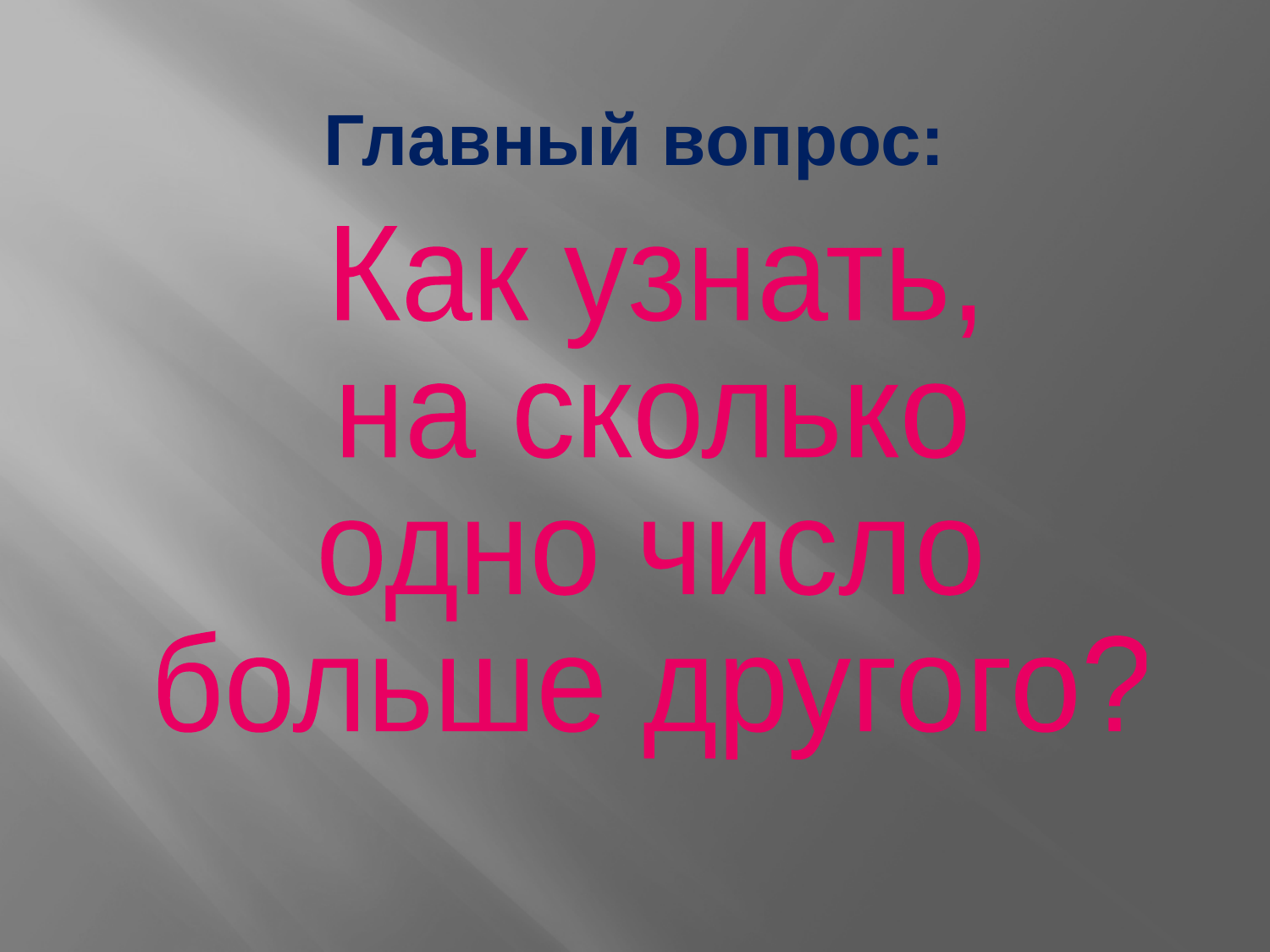

# Главный вопрос:
Как узнать,
на сколько
одно число
больше другого?